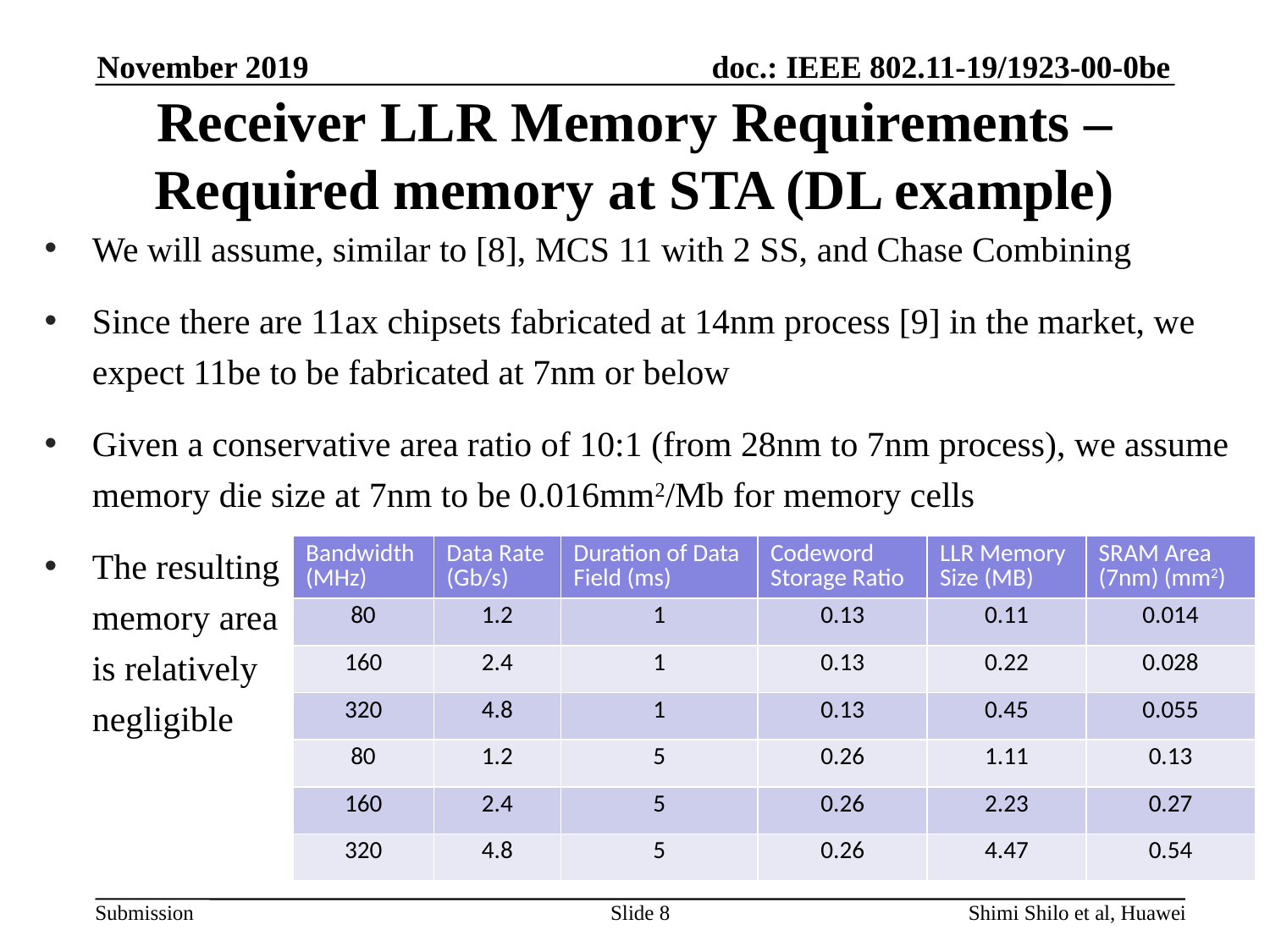

November 2019
# Receiver LLR Memory Requirements – Required memory at STA (DL example)
We will assume, similar to [8], MCS 11 with 2 SS, and Chase Combining
Since there are 11ax chipsets fabricated at 14nm process [9] in the market, we expect 11be to be fabricated at 7nm or below
Given a conservative area ratio of 10:1 (from 28nm to 7nm process), we assume memory die size at 7nm to be 0.016mm2/Mb for memory cells
The resulting
memory area
is relatively
negligible
| Bandwidth (MHz) | Data Rate (Gb/s) | Duration of Data Field (ms) | Codeword Storage Ratio | LLR Memory Size (MB) | SRAM Area (7nm) (mm2) |
| --- | --- | --- | --- | --- | --- |
| 80 | 1.2 | 1 | 0.13 | 0.11 | 0.014 |
| 160 | 2.4 | 1 | 0.13 | 0.22 | 0.028 |
| 320 | 4.8 | 1 | 0.13 | 0.45 | 0.055 |
| 80 | 1.2 | 5 | 0.26 | 1.11 | 0.13 |
| 160 | 2.4 | 5 | 0.26 | 2.23 | 0.27 |
| 320 | 4.8 | 5 | 0.26 | 4.47 | 0.54 |
Slide 8
Shimi Shilo et al, Huawei